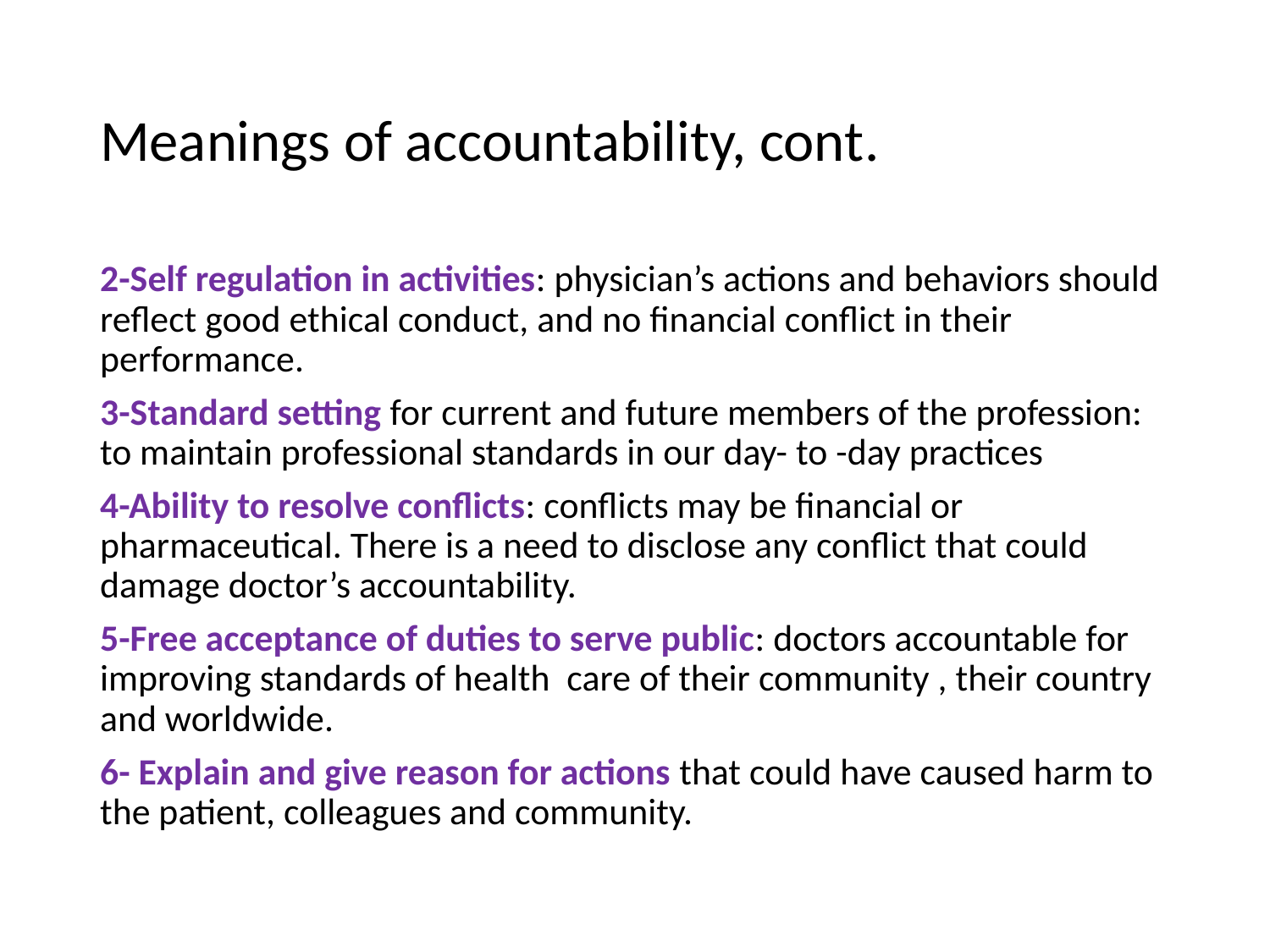

# Meanings of accountability, cont.
2-Self regulation in activities: physician’s actions and behaviors should reflect good ethical conduct, and no financial conflict in their performance.
3-Standard setting for current and future members of the profession: to maintain professional standards in our day- to -day practices
4-Ability to resolve conflicts: conflicts may be financial or pharmaceutical. There is a need to disclose any conflict that could damage doctor’s accountability.
5-Free acceptance of duties to serve public: doctors accountable for improving standards of health  care of their community , their country and worldwide.
6- Explain and give reason for actions that could have caused harm to the patient, colleagues and community.